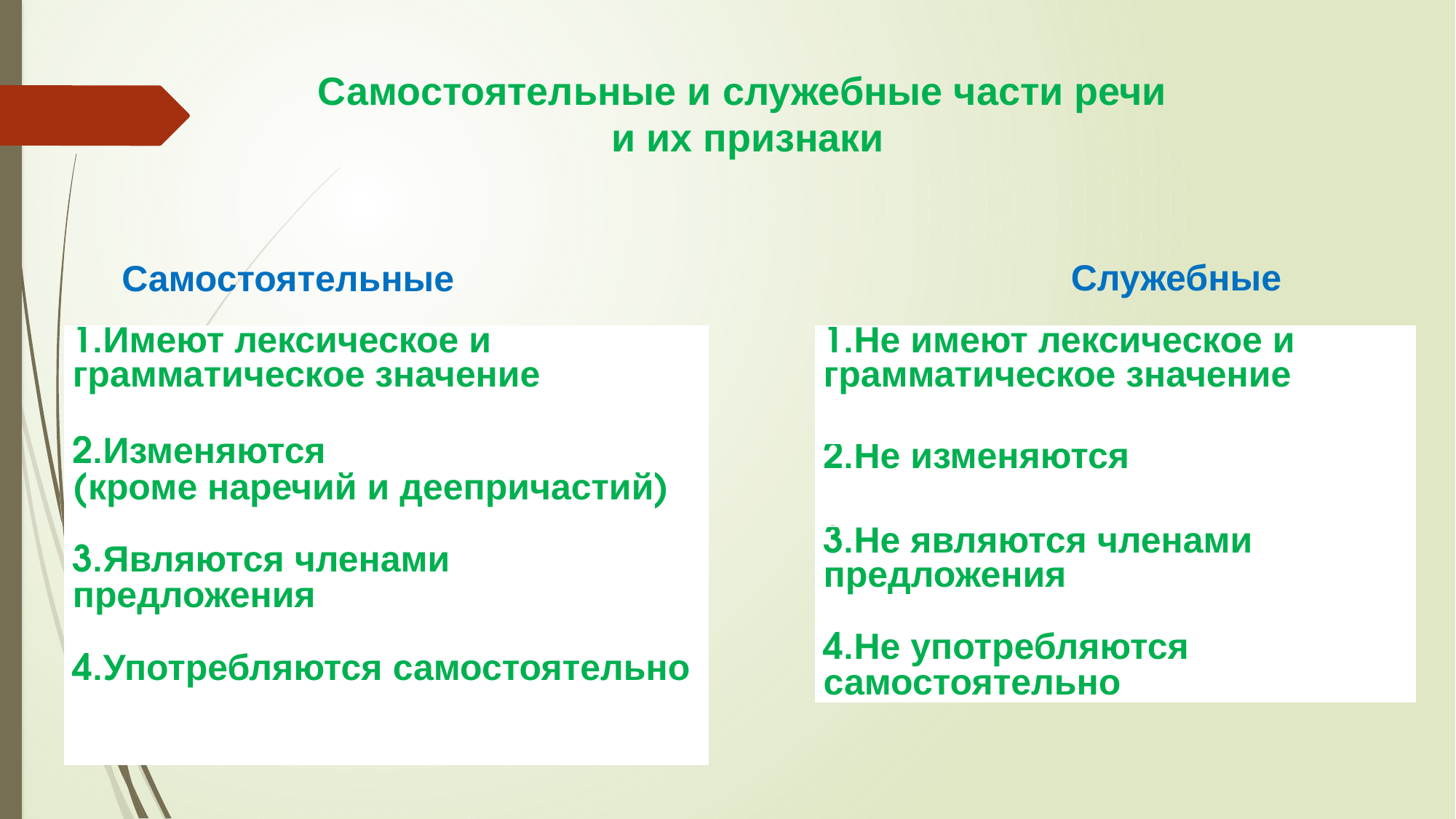

# Самостоятельные и служебные части речи и их признаки
Служебные
Самостоятельные
| 1.Имеют лексическое и грамматическое значение |
| --- |
| 2.Изменяются (кроме наречий и деепричастий) |
| 3.Являются членами предложения |
| 4.Употребляются самостоятельно |
| 1.Не имеют лексическое и грамматическое значение |
| --- |
| 2.Не изменяются |
| 3.Не являются членами предложения |
| 4.Не употребляются самостоятельно |